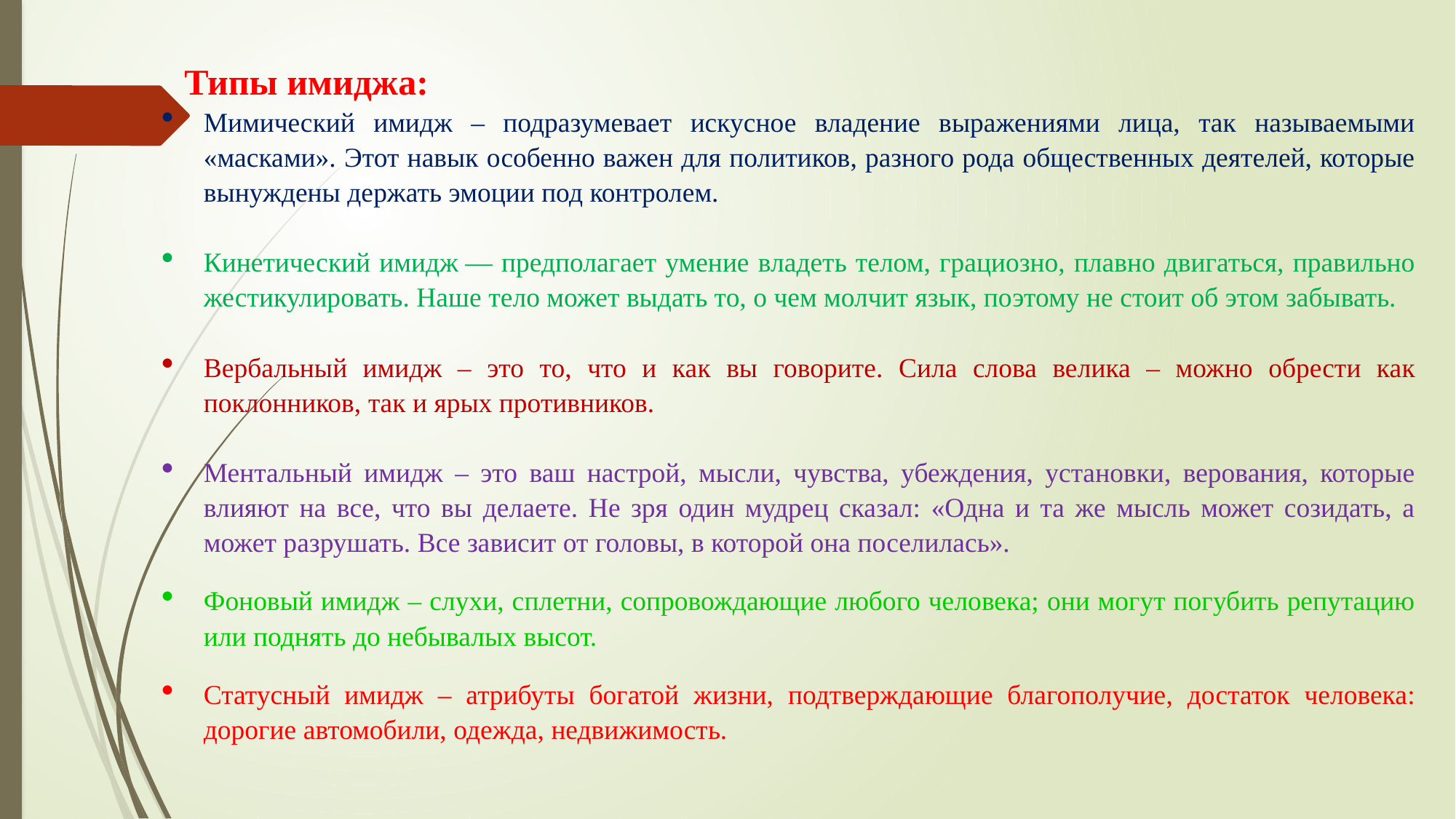

Типы имиджа:
Мимический имидж – подразумевает искусное владение выражениями лица, так называемыми «масками». Этот навык особенно важен для политиков, разного рода общественных деятелей, которые вынуждены держать эмоции под контролем.

Кинетический имидж — предполагает умение владеть телом, грациозно, плавно двигаться, правильно жестикулировать. Наше тело может выдать то, о чем молчит язык, поэтому не стоит об этом забывать.

Вербальный имидж – это то, что и как вы говорите. Сила слова велика – можно обрести как поклонников, так и ярых противников.

Ментальный имидж – это ваш настрой, мысли, чувства, убеждения, установки, верования, которые влияют на все, что вы делаете. Не зря один мудрец сказал: «Одна и та же мысль может созидать, а может разрушать. Все зависит от головы, в которой она поселилась».

Фоновый имидж – слухи, сплетни, сопровождающие любого человека; они могут погубить репутацию или поднять до небывалых высот.

Статусный имидж – атрибуты богатой жизни, подтверждающие благополучие, достаток человека: дорогие автомобили, одежда, недвижимость.